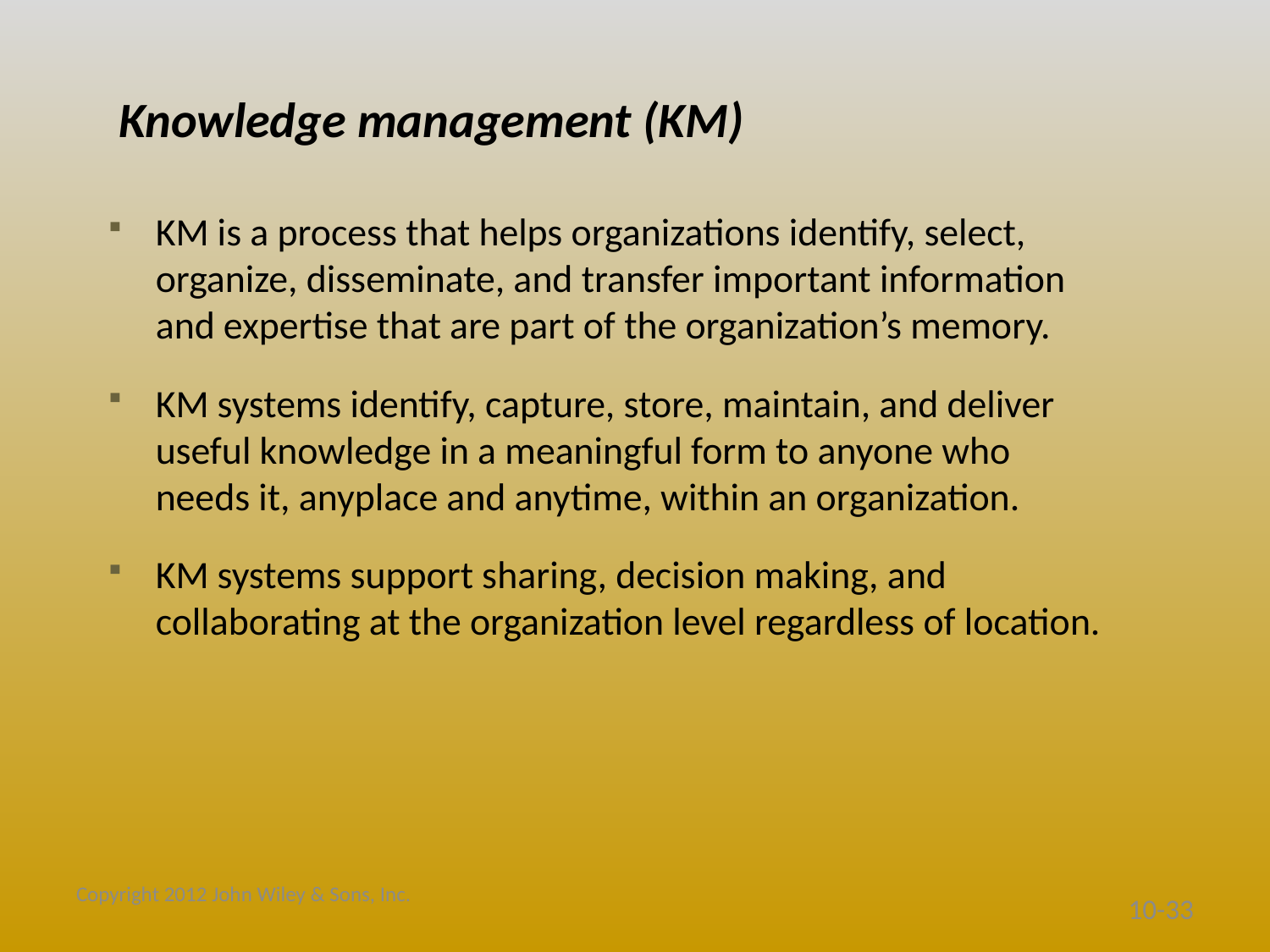

# Knowledge management (KM)
KM is a process that helps organizations identify, select, organize, disseminate, and transfer important information and expertise that are part of the organization’s memory.
KM systems identify, capture, store, maintain, and deliver useful knowledge in a meaningful form to anyone who needs it, anyplace and anytime, within an organization.
KM systems support sharing, decision making, and collaborating at the organization level regardless of location.
Copyright 2012 John Wiley & Sons, Inc.
10-33